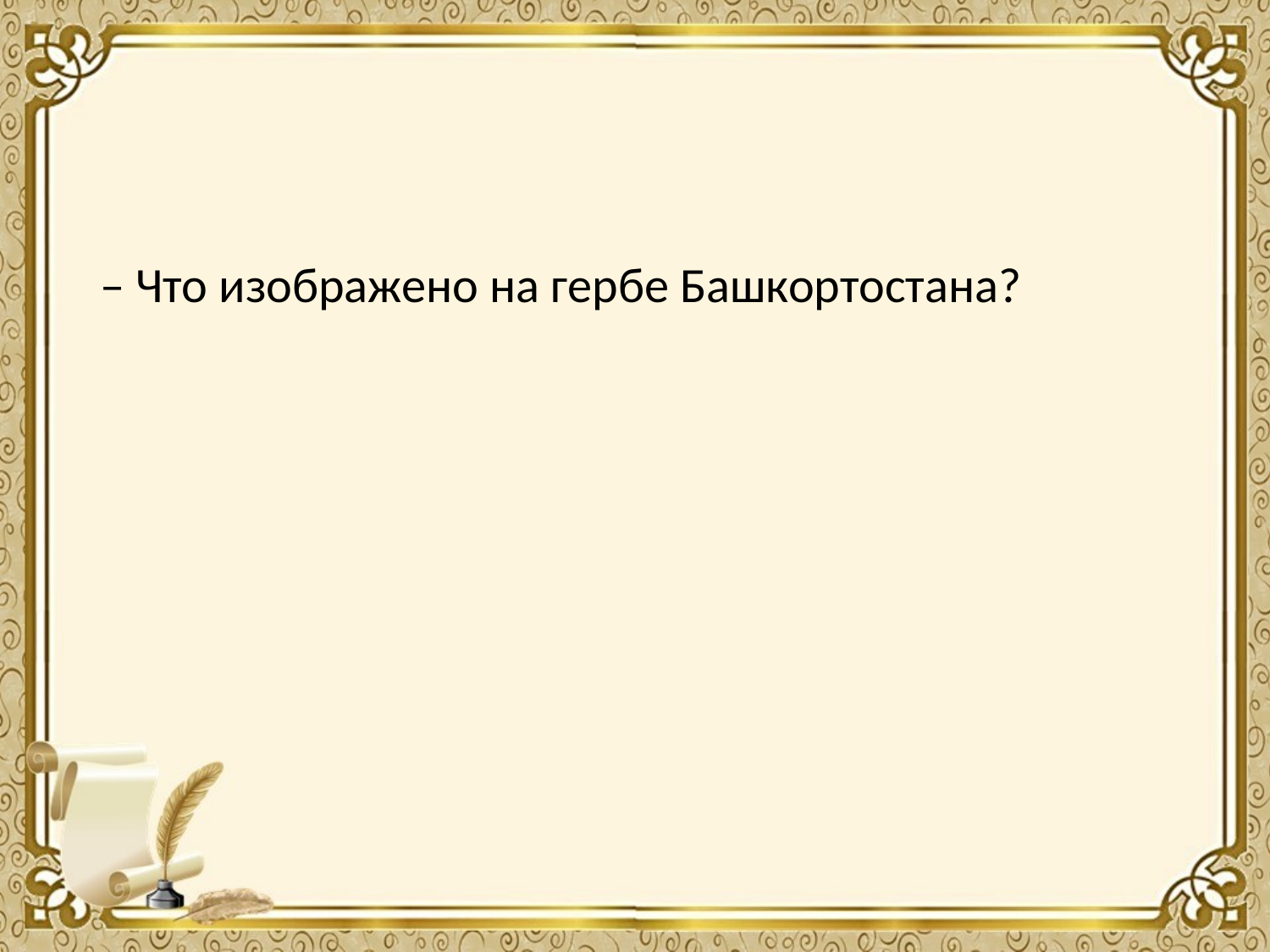

#
– Что изображено на гербе Башкортостана?